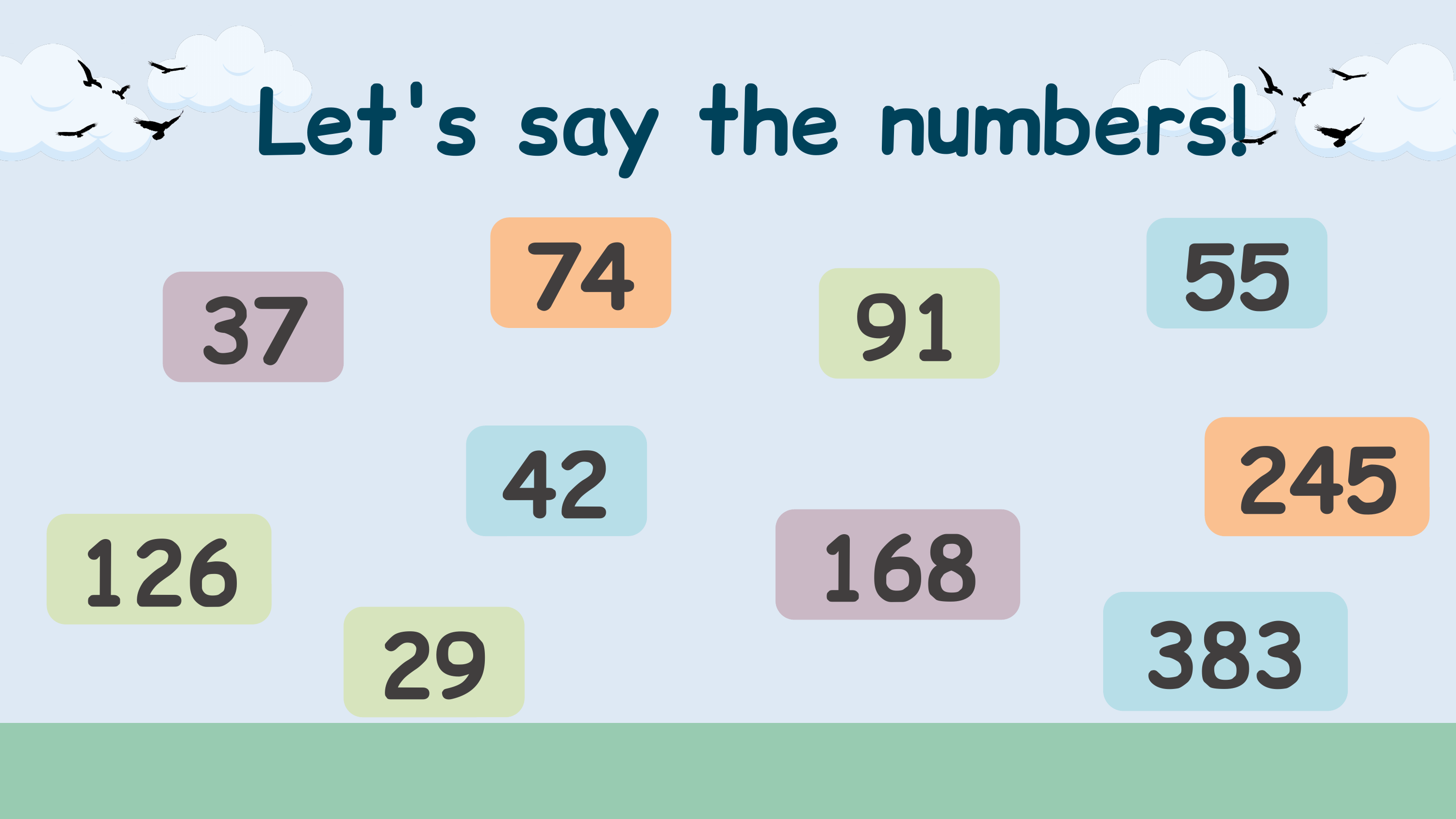

Let's say the numbers!

74
55
91
37
245
42
168
126
383
29